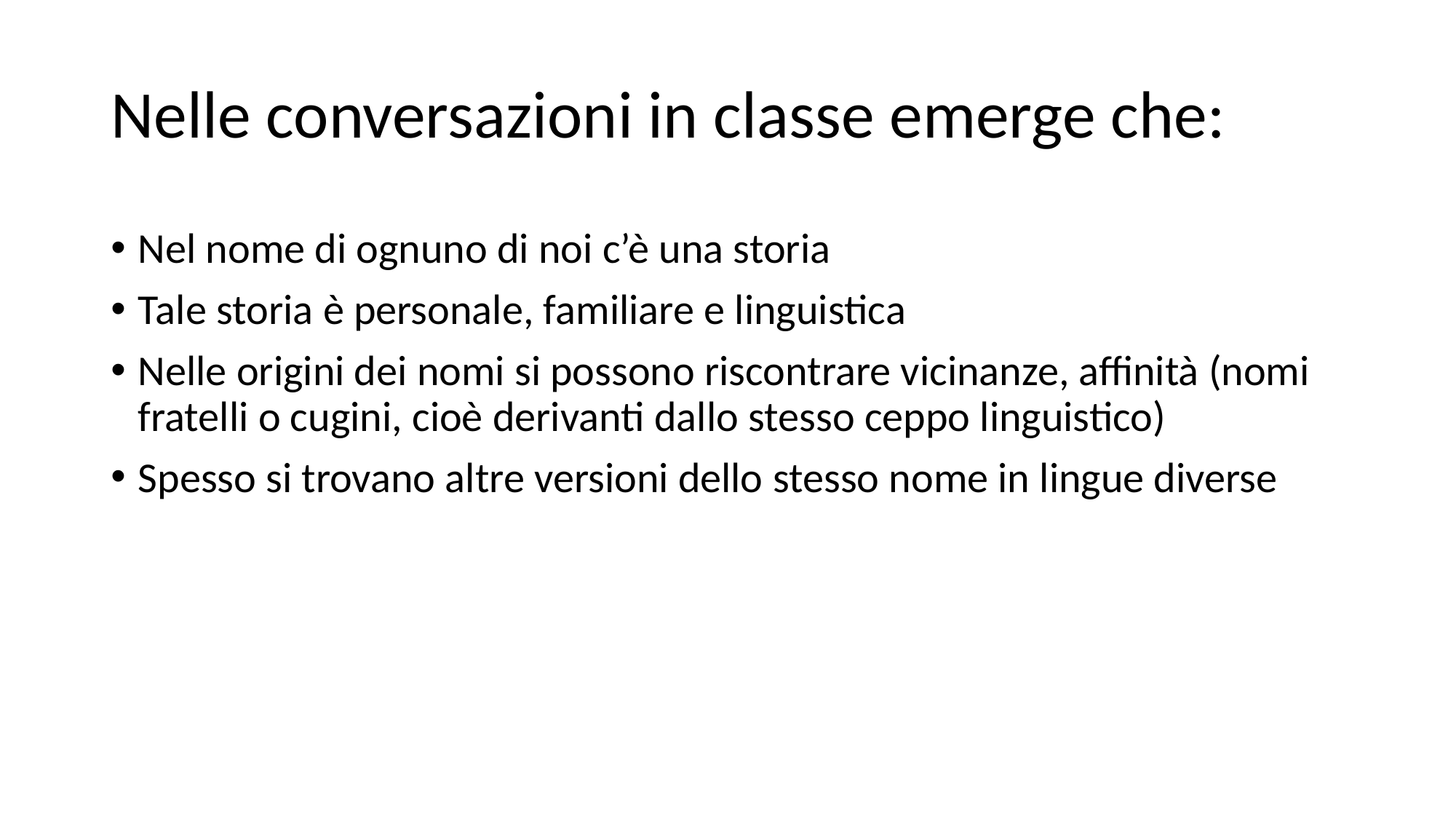

# Nelle conversazioni in classe emerge che:
Nel nome di ognuno di noi c’è una storia
Tale storia è personale, familiare e linguistica
Nelle origini dei nomi si possono riscontrare vicinanze, affinità (nomi fratelli o cugini, cioè derivanti dallo stesso ceppo linguistico)
Spesso si trovano altre versioni dello stesso nome in lingue diverse